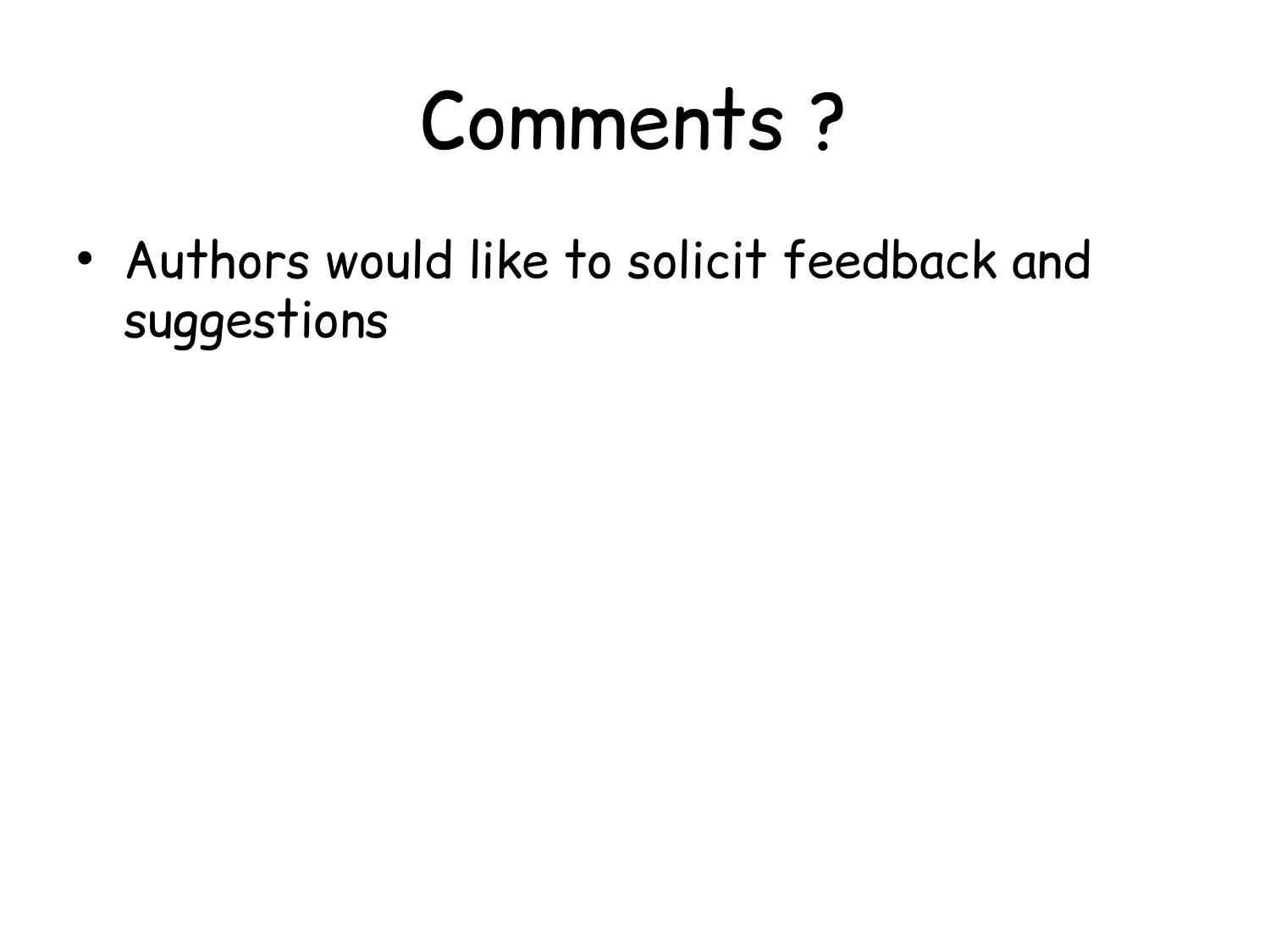

# Comments ?
Authors would like to solicit feedback and suggestions